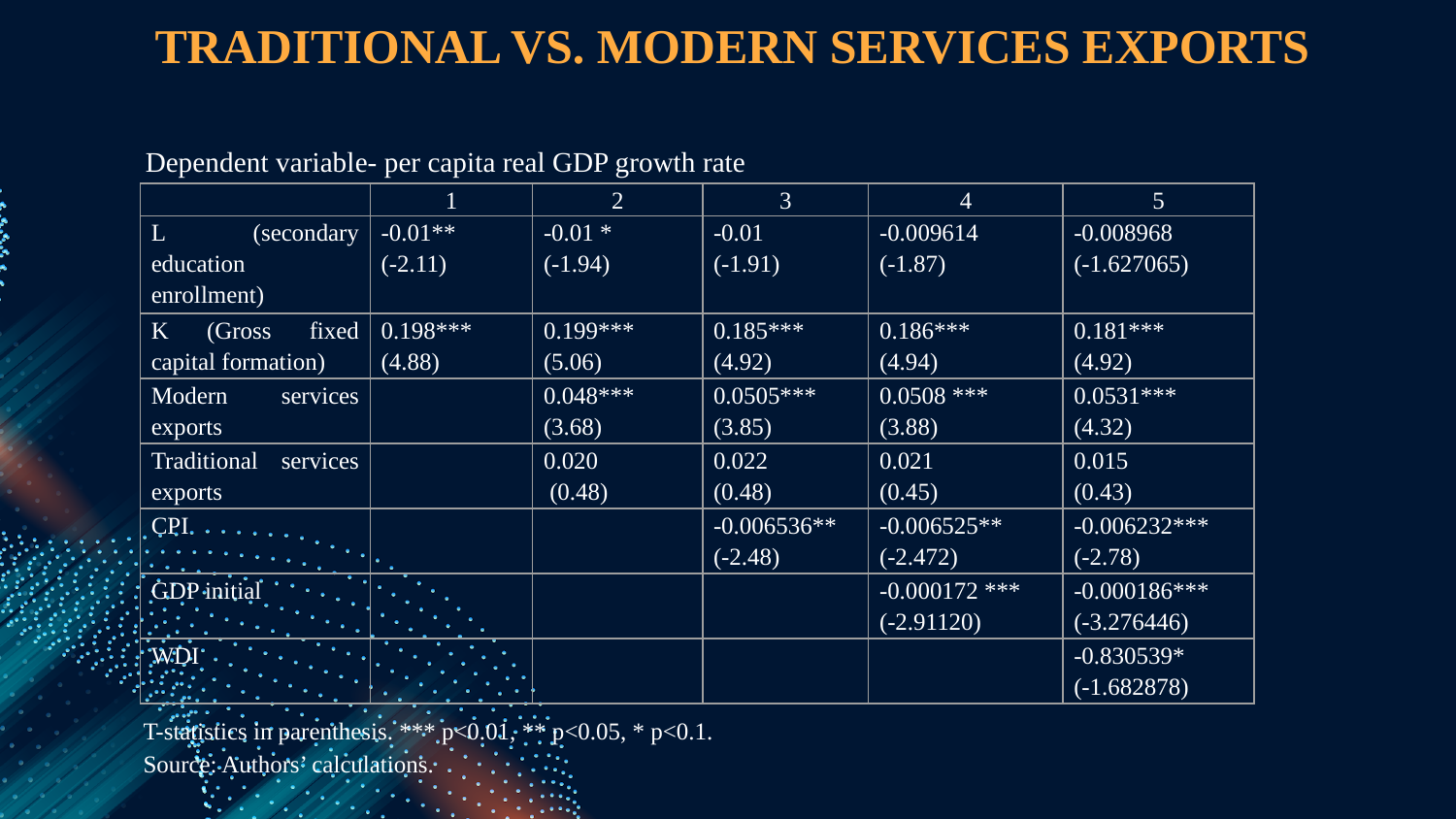

# TRADITIONAL VS. MODERN SERVICES EXPORTS
Dependent variable- per capita real GDP growth rate
|  | 1 | 2 | 3 | 4 | 5 |
| --- | --- | --- | --- | --- | --- |
| L (secondary education enrollment) | -0.01\*\* (-2.11) | -0.01 \* (-1.94) | -0.01 (-1.91) | -0.009614 (-1.87) | -0.008968 (-1.627065) |
| K (Gross fixed capital formation) | 0.198\*\*\* (4.88) | 0.199\*\*\* (5.06) | 0.185\*\*\* (4.92) | 0.186\*\*\* (4.94) | 0.181\*\*\* (4.92) |
| Modern services exports |  | 0.048\*\*\* (3.68) | 0.0505\*\*\* (3.85) | 0.0508 \*\*\* (3.88) | 0.0531\*\*\* (4.32) |
| Traditional services exports |  | 0.020 (0.48) | 0.022 (0.48) | 0.021 (0.45) | 0.015 (0.43) |
| CPI |  |  | -0.006536\*\* (-2.48) | -0.006525\*\* (-2.472) | -0.006232\*\*\* (-2.78) |
| GDP initial |  |  |  | -0.000172 \*\*\* (-2.91120) | -0.000186\*\*\* (-3.276446) |
| WDI |  |  |  |  | -0.830539\* (-1.682878) |
T-statistics in parenthesis. *** p<0.01, ** p<0.05, * p<0.1.
Source: Authors’ calculations.